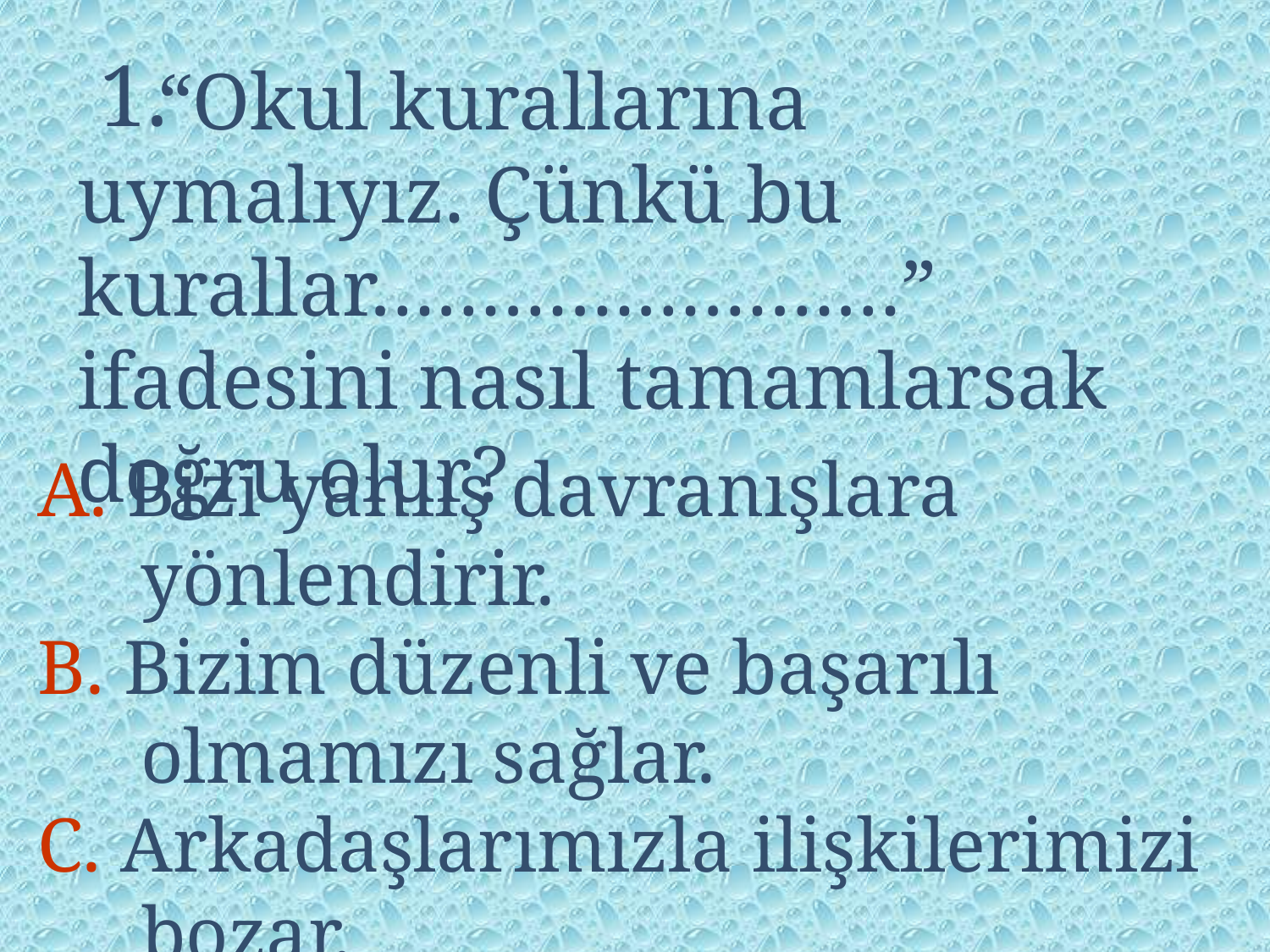

1.
    “Okul kurallarına uymalıyız. Çünkü bu kurallar……………………” ifadesini nasıl tamamlarsak doğru olur?
A. Bizi yanlış davranışlara yönlendirir.
B. Bizim düzenli ve başarılı olmamızı sağlar.
C. Arkadaşlarımızla ilişkilerimizi bozar.